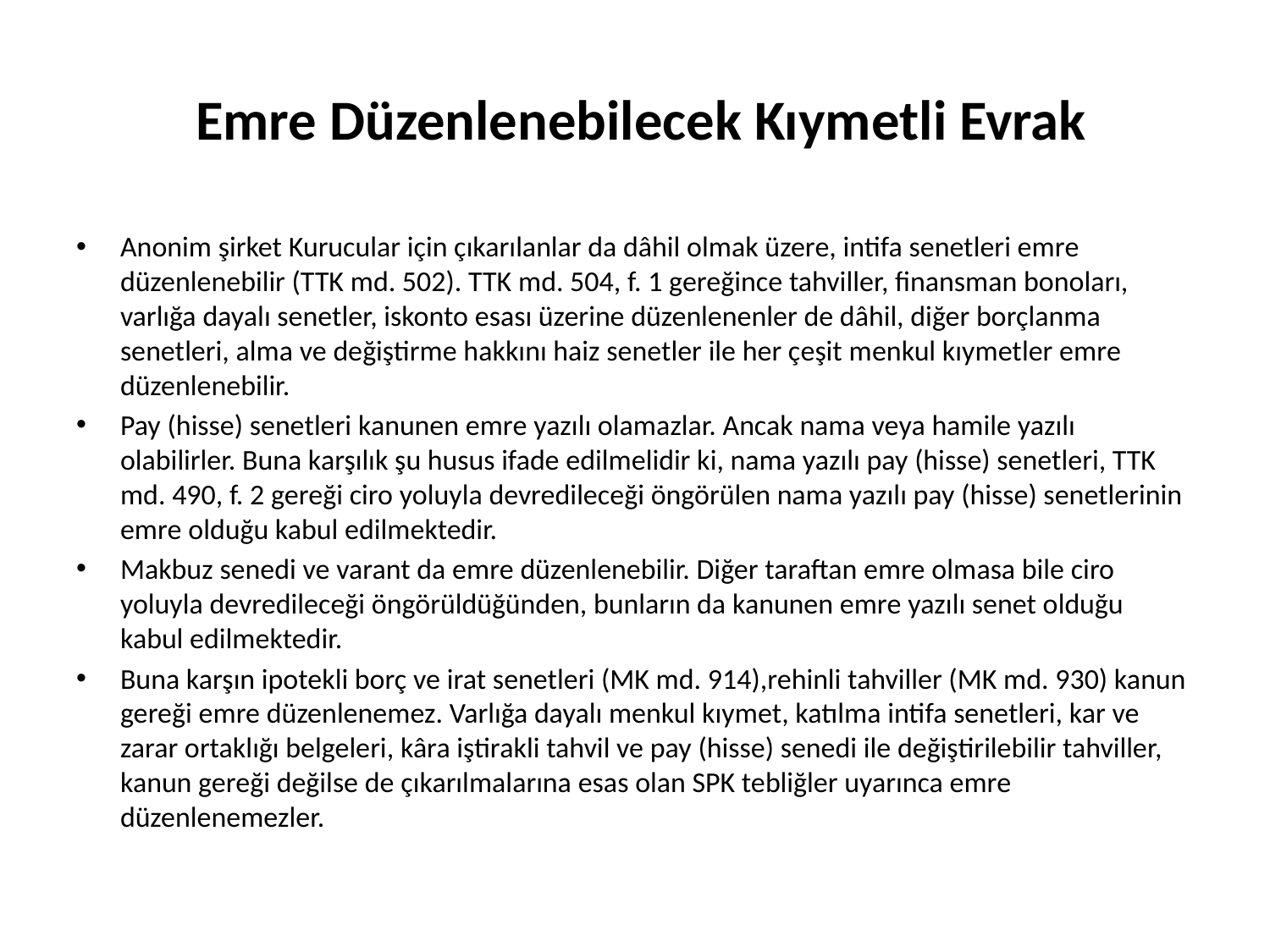

# Emre Düzenlenebilecek Kıymetli Evrak
Anonim şirket Kurucular için çıkarılanlar da dâhil olmak üzere, intifa senetleri emre düzenlenebilir (TTK md. 502). TTK md. 504, f. 1 gereğince tahviller, finansman bonoları, varlığa dayalı senetler, iskonto esası üzerine düzenlenenler de dâhil, diğer borçlanma senetleri, alma ve değiştirme hakkını haiz senetler ile her çeşit menkul kıymetler emre düzenlenebilir.
Pay (hisse) senetleri kanunen emre yazılı olamazlar. Ancak nama veya hamile yazılı olabilirler. Buna karşılık şu husus ifade edilmelidir ki, nama yazılı pay (hisse) senetleri, TTK md. 490, f. 2 gereği ciro yoluyla devredileceği öngörülen nama yazılı pay (hisse) senetlerinin emre olduğu kabul edilmektedir.
Makbuz senedi ve varant da emre düzenlenebilir. Diğer taraftan emre olmasa bile ciro yoluyla devredileceği öngörüldüğünden, bunların da kanunen emre yazılı senet olduğu kabul edilmektedir.
Buna karşın ipotekli borç ve irat senetleri (MK md. 914),rehinli tahviller (MK md. 930) kanun gereği emre düzenlenemez. Varlığa dayalı menkul kıymet, katılma intifa senetleri, kar ve zarar ortaklığı belgeleri, kâra iştirakli tahvil ve pay (hisse) senedi ile değiştirilebilir tahviller, kanun gereği değilse de çıkarılmalarına esas olan SPK tebliğler uyarınca emre düzenlenemezler.